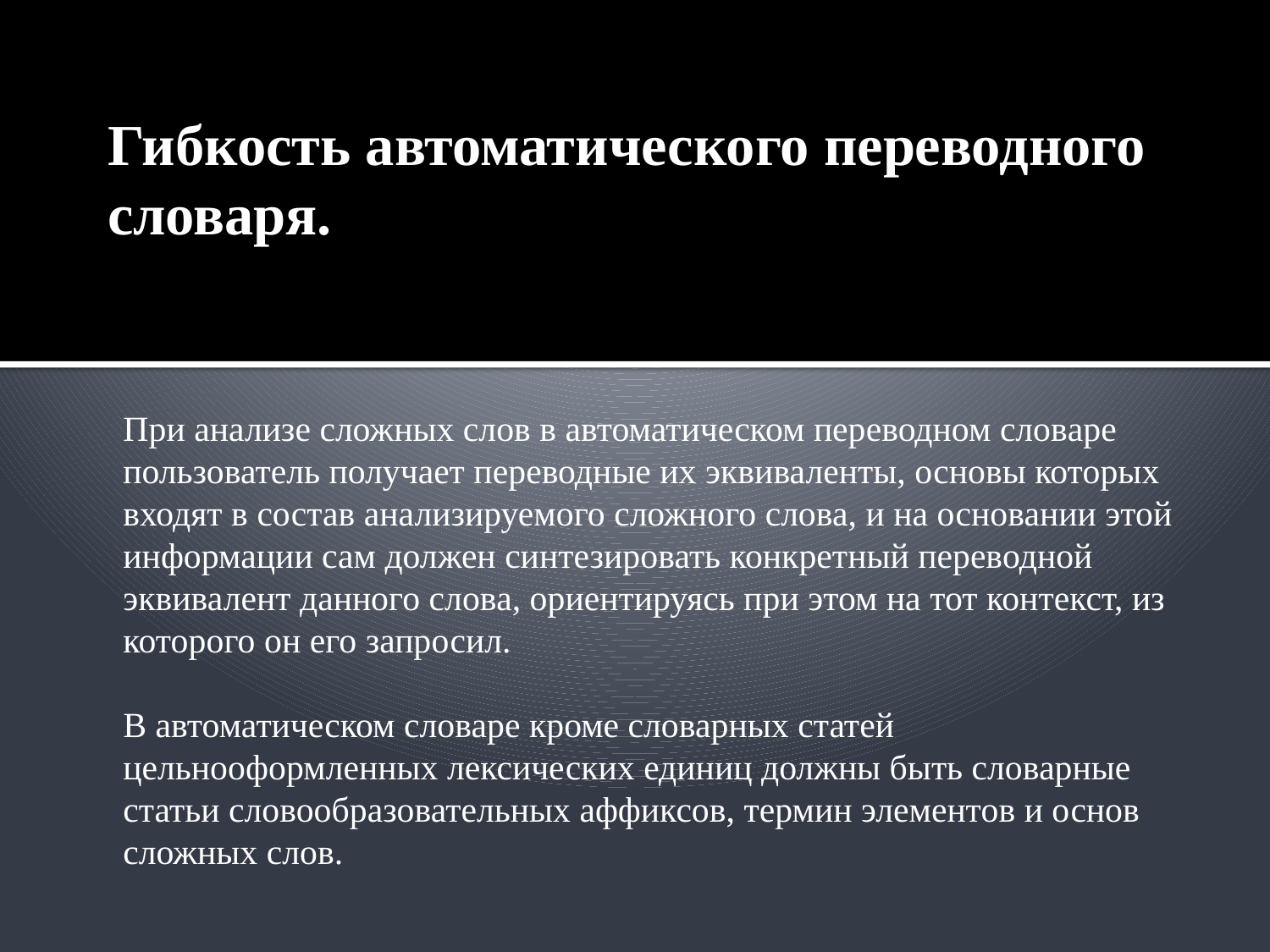

# Гибкость автоматического переводного словаря.
При анализе сложных слов в автоматическом переводном словape пользователь получает переводные их эквиваленты, основы которых входят в состав анализируемого сложного слова, и на основании этой информации сам должен синтезировать конкретный переводной эквивалент данного слова, ориентируясь при этом на тот контекст, из которого он его запросил.

В автоматическом словаре кроме словарных статей цельнооформленных лексических единиц должны быть словарные статьи словообразовательных аффиксов, термин элементов и основ сложных слов.